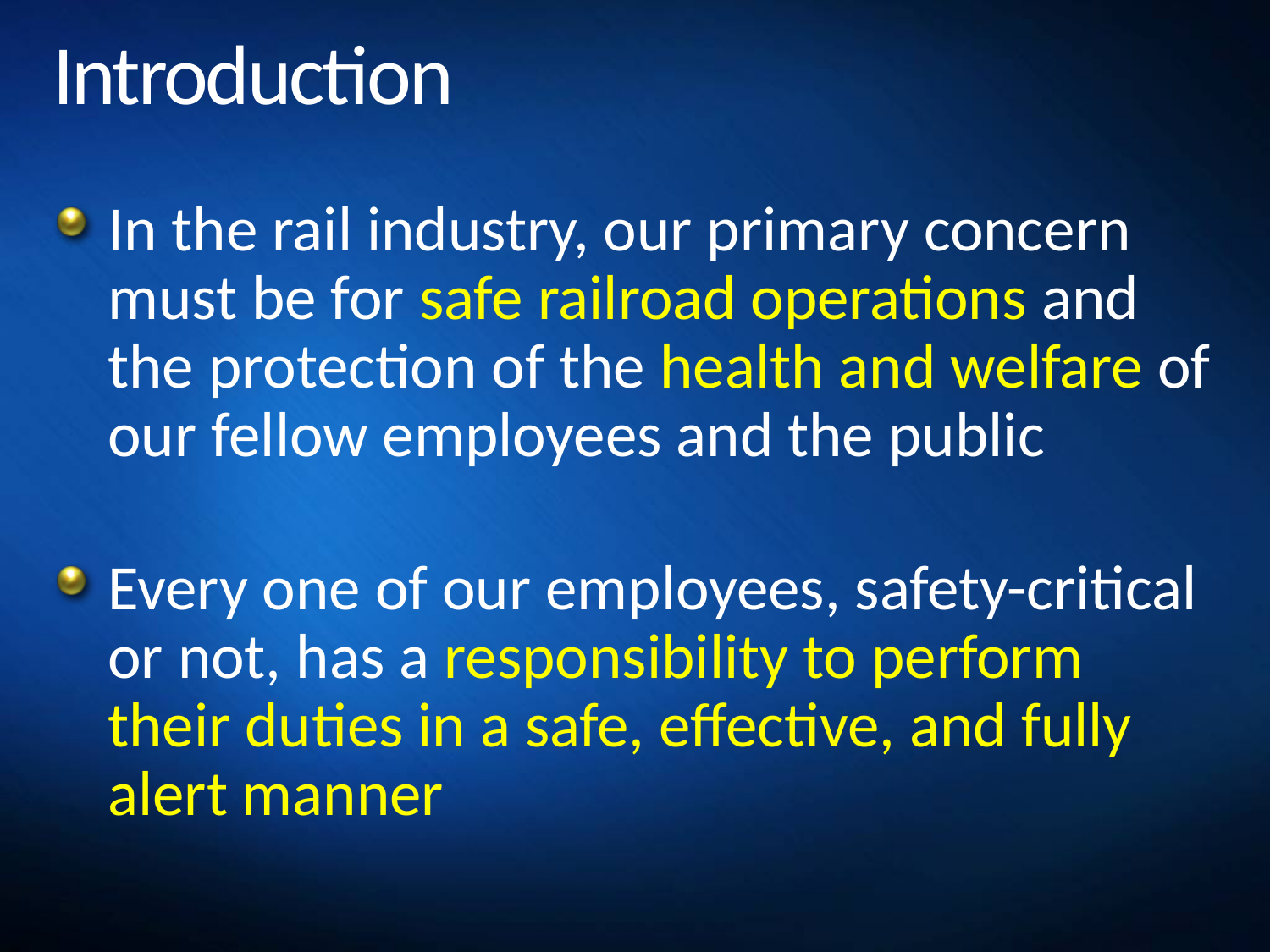

# Introduction
In the rail industry, our primary concern must be for safe railroad operations and the protection of the health and welfare of our fellow employees and the public

Every one of our employees, safety-critical or not, has a responsibility to perform their duties in a safe, effective, and fully alert manner